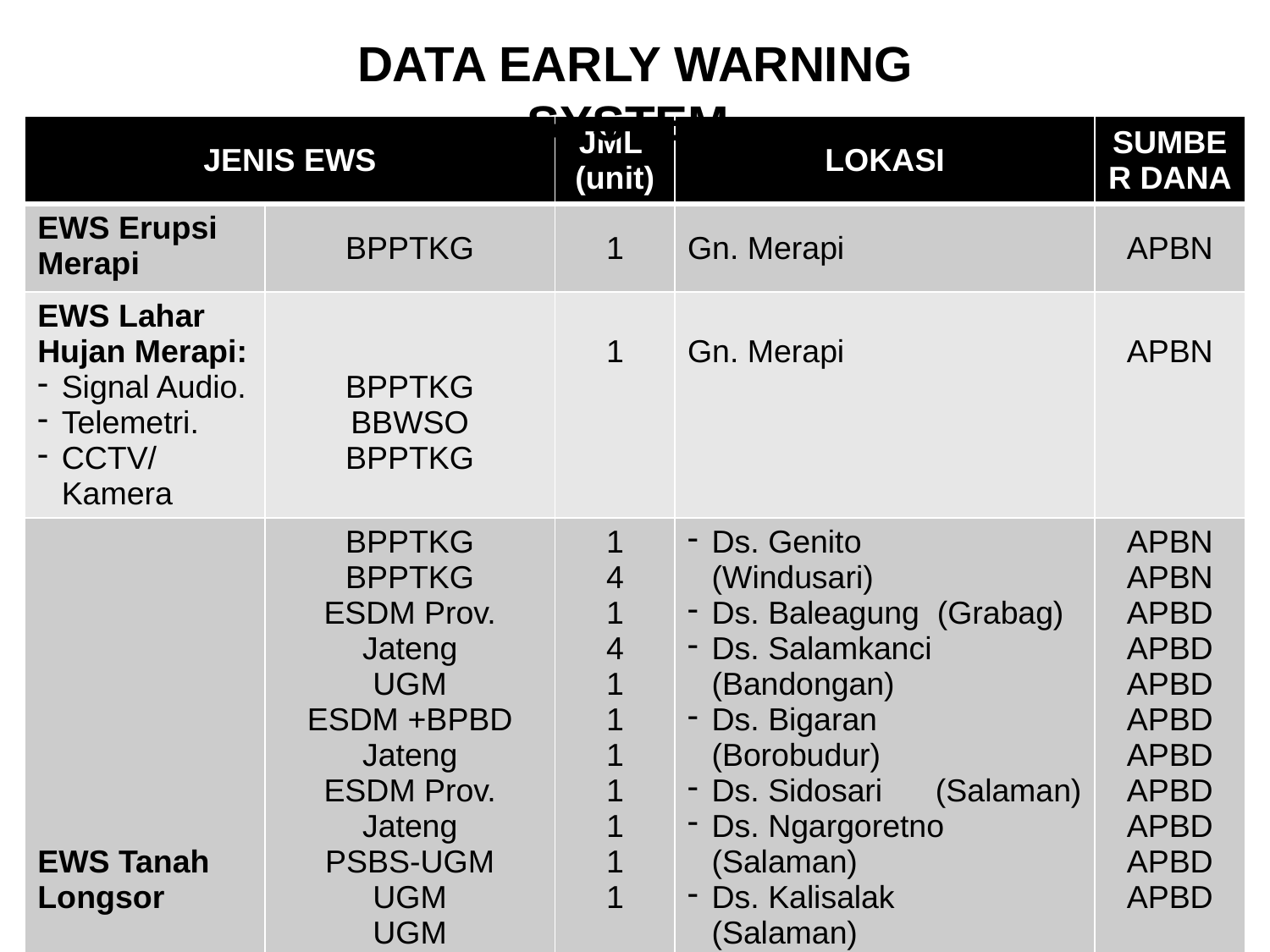

DATA EARLY WARNING SYSTEM
| JENIS EWS |  | JML (unit) | LOKASI | SUMBER DANA |
| --- | --- | --- | --- | --- |
| EWS Erupsi Merapi | BPPTKG | 1 | Gn. Merapi | APBN |
| EWS Lahar Hujan Merapi: Signal Audio. Telemetri. CCTV/Kamera | BPPTKG BBWSO BPPTKG | 1 | Gn. Merapi | APBN |
| EWS Tanah Longsor | BPPTKG BPPTKG ESDM Prov. Jateng UGM ESDM +BPBD Jateng ESDM Prov. Jateng PSBS-UGM UGM UGM UGM UGM | 1 4 1 4 1 1 1 1 1 1 1 | Ds. Genito (Windusari) Ds. Baleagung (Grabag) Ds. Salamkanci (Bandongan) Ds. Bigaran (Borobudur) Ds. Sidosari (Salaman) Ds. Ngargoretno (Salaman) Ds. Kalisalak (Salaman) Ds. Margoyoso (Salaman) Ds. Donomulyo (Secang) Ds. Dampit (Windusari) Ds. Giripurno (Borobudur) | APBN APBN APBD APBD APBD APBD APBD APBD APBD APBD APBD |